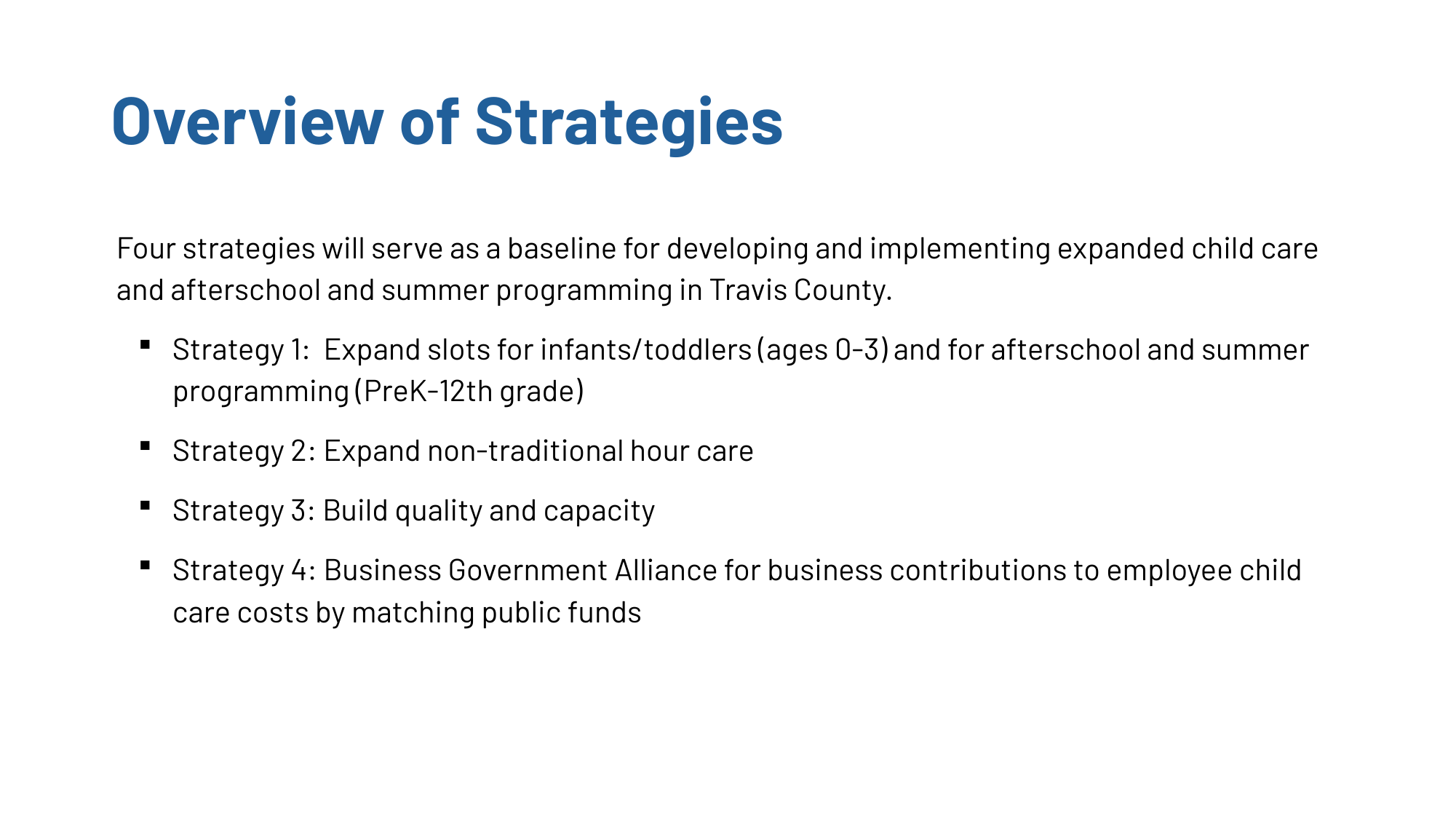

# Overview of Strategies
Four strategies will serve as a baseline for developing and implementing expanded child care and afterschool and summer programming in Travis County.
Strategy 1:  Expand slots for infants/toddlers (ages 0-3) and for afterschool and summer programming (PreK-12th grade)
Strategy 2: Expand non-traditional hour care
Strategy 3: Build quality and capacity
Strategy 4: Business Government Alliance for business contributions to employee child care costs by matching public funds